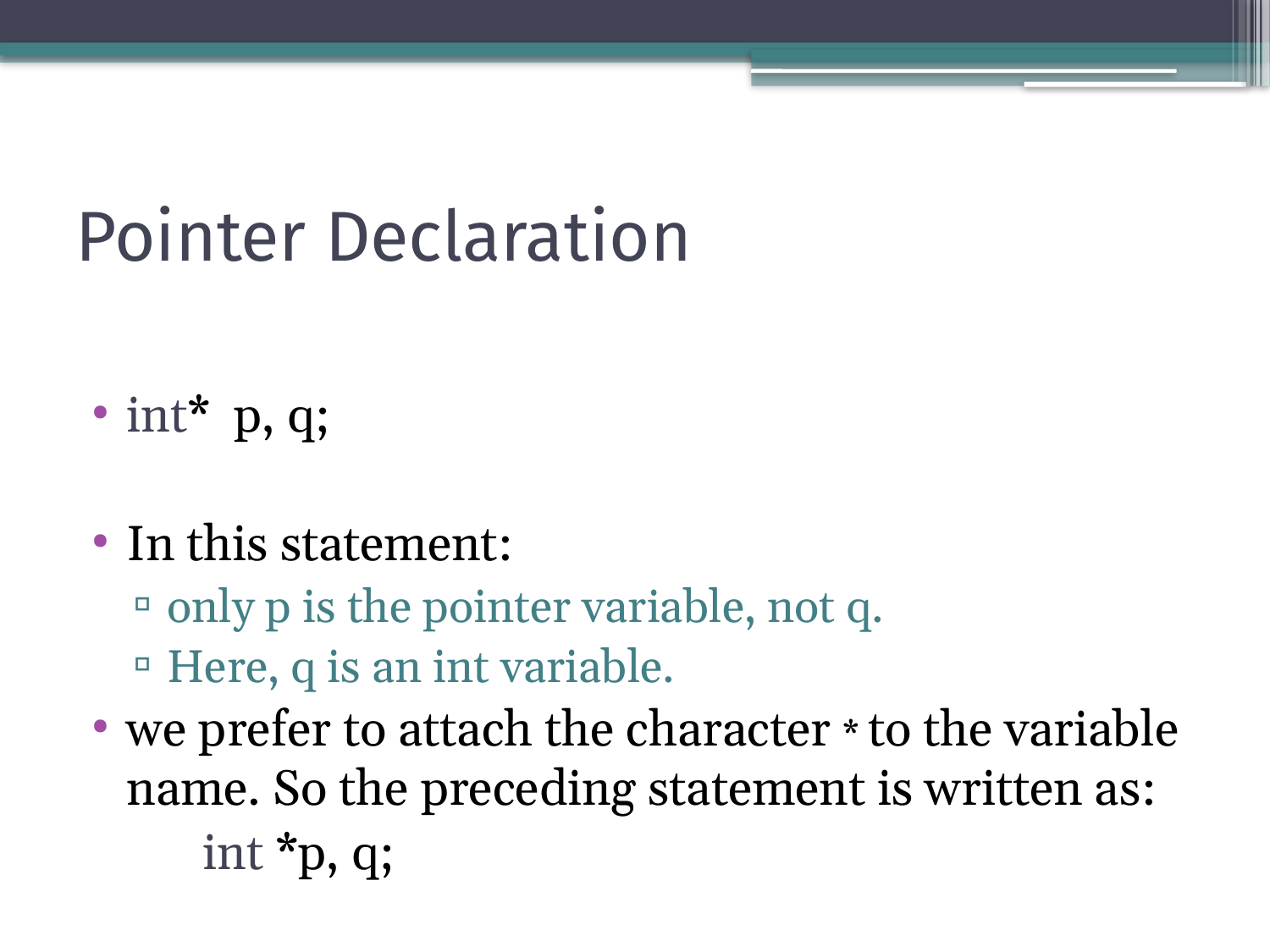

# Pointer Declaration

int*  p, q;

In this statement:
only p is the pointer variable, not q.
Here, q is an int variable.
we prefer to attach the character * to the variable name. So the preceding statement is written as:
	int *p, q;